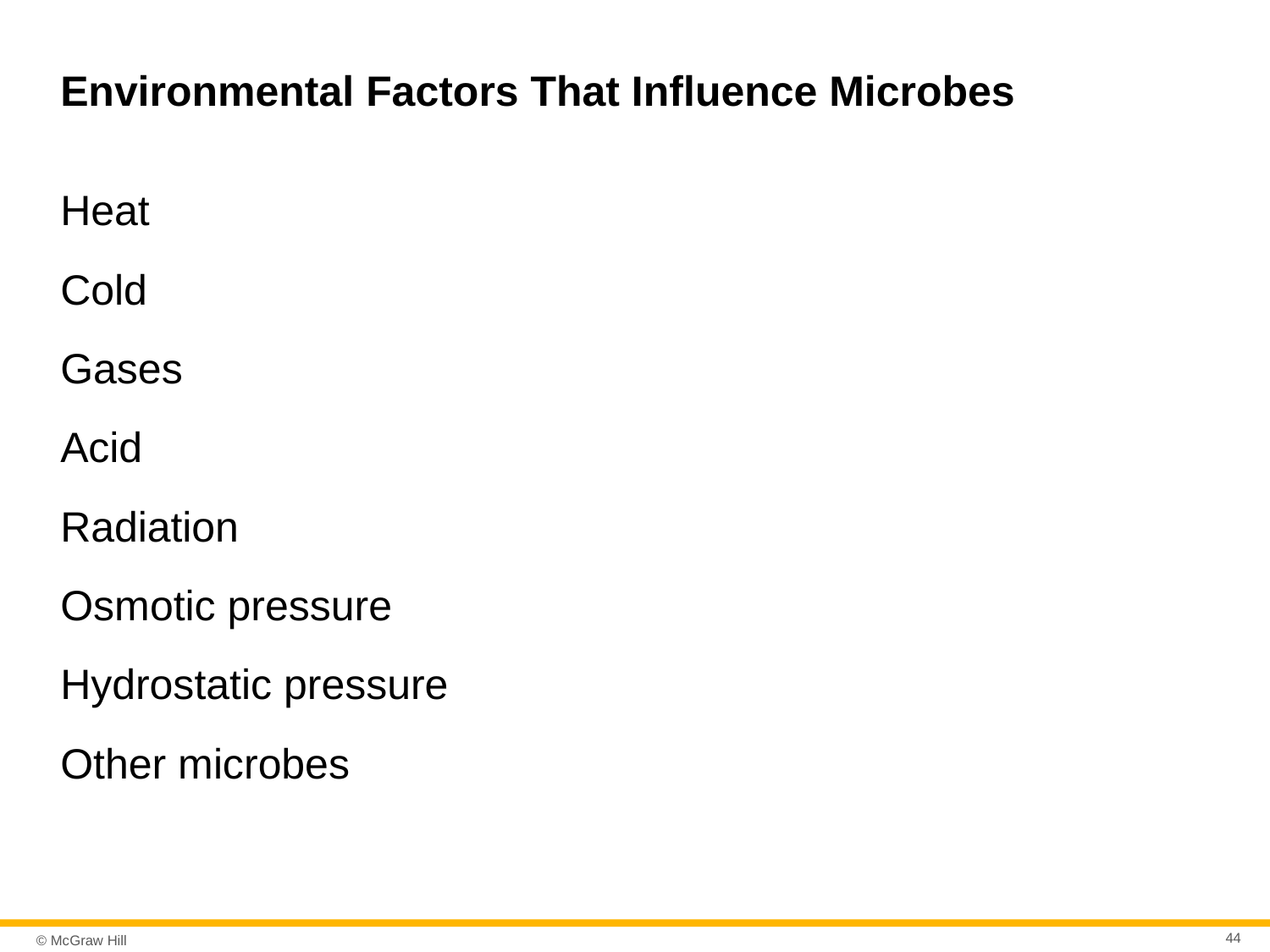

# Environmental Factors That Influence Microbes
Heat
Cold
Gases
Acid
Radiation
Osmotic pressure
Hydrostatic pressure
Other microbes